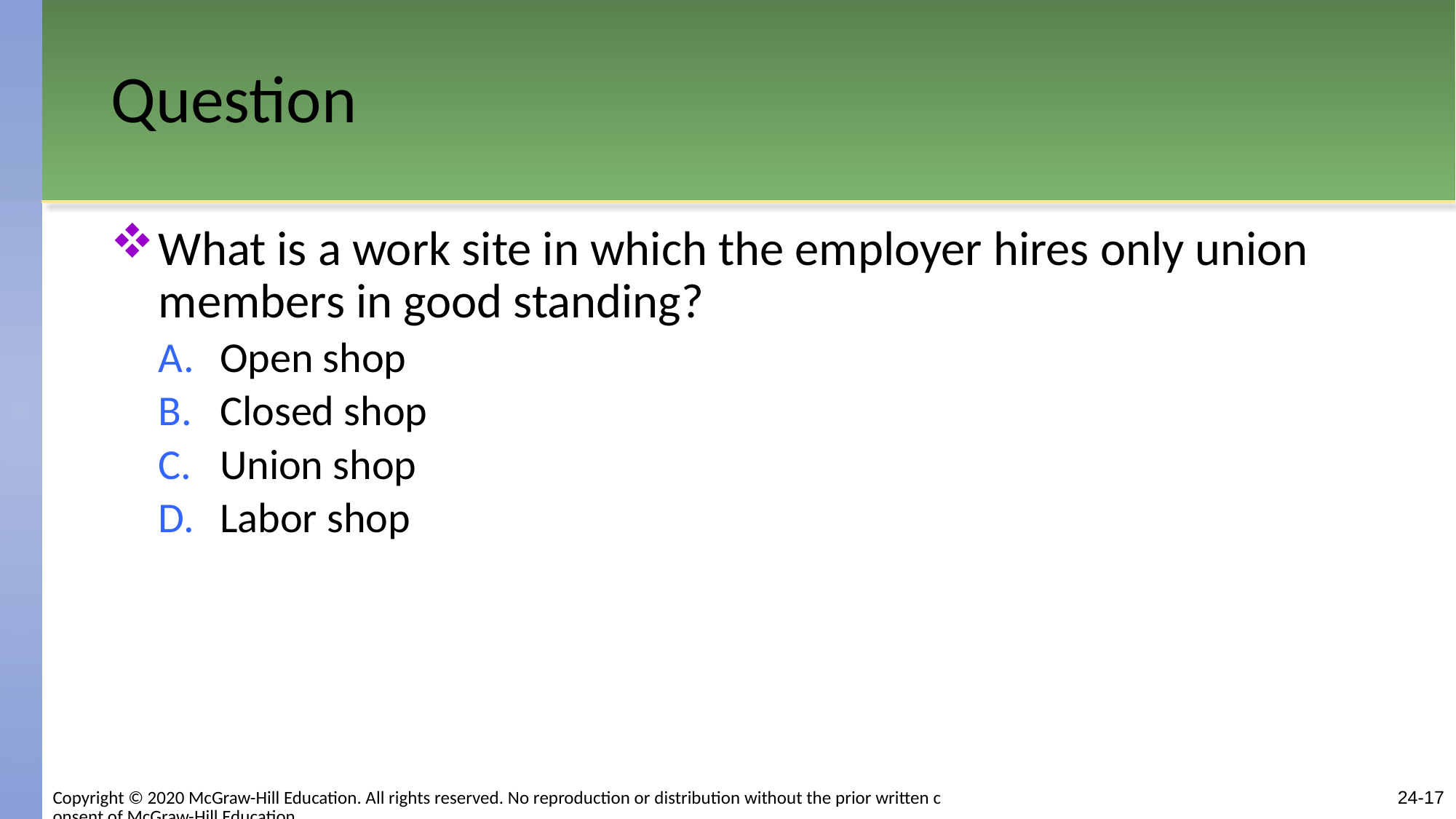

# Question
What is a work site in which the employer hires only union members in good standing?
Open shop
Closed shop
Union shop
Labor shop
Copyright © 2020 McGraw-Hill Education. All rights reserved. No reproduction or distribution without the prior written consent of McGraw-Hill Education.
24-17